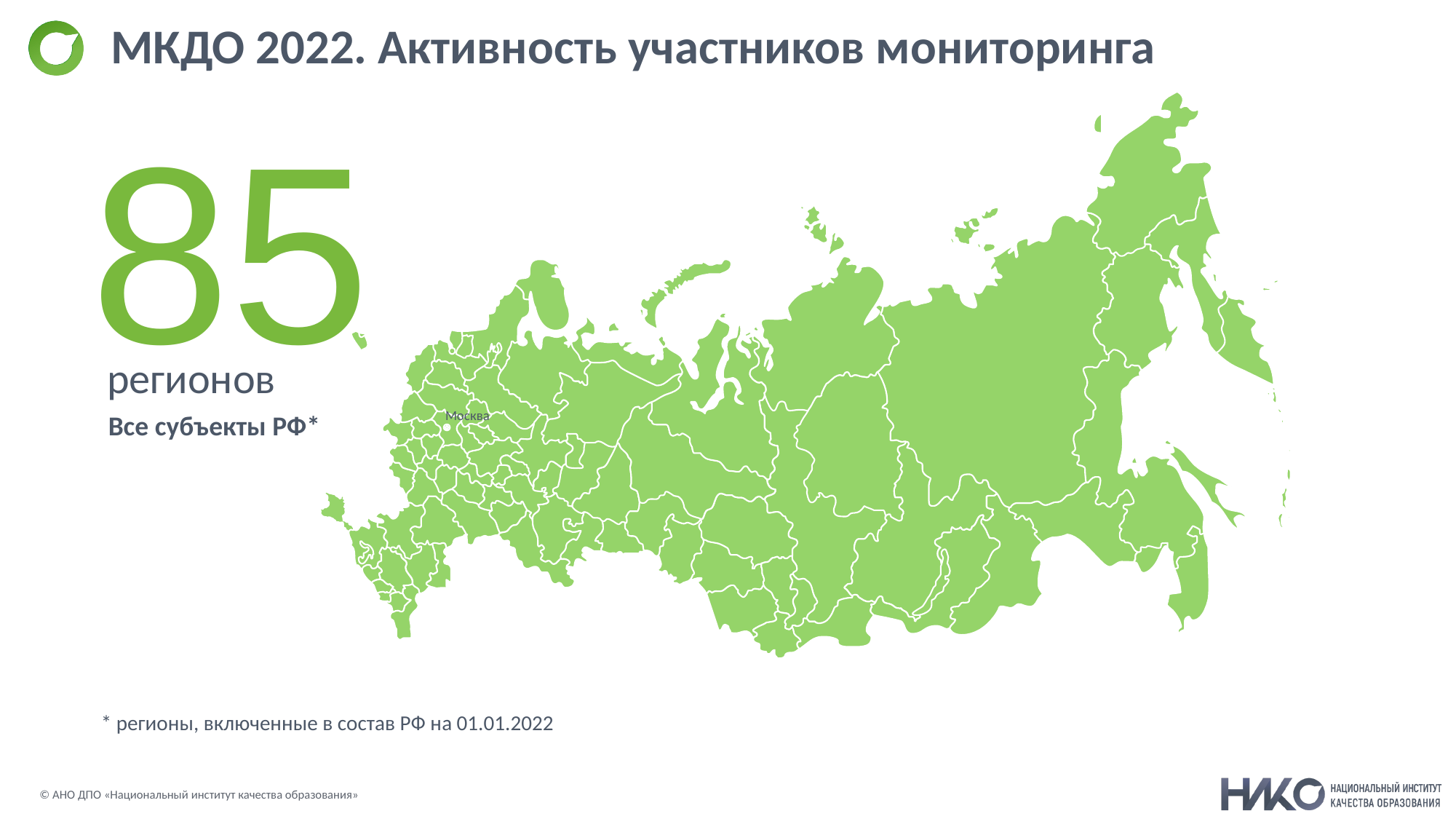

# МКДО 2022. Активность участников мониторинга
85

Москва

регионов
Все субъекты РФ*
* регионы, включенные в состав РФ на 01.01.2022